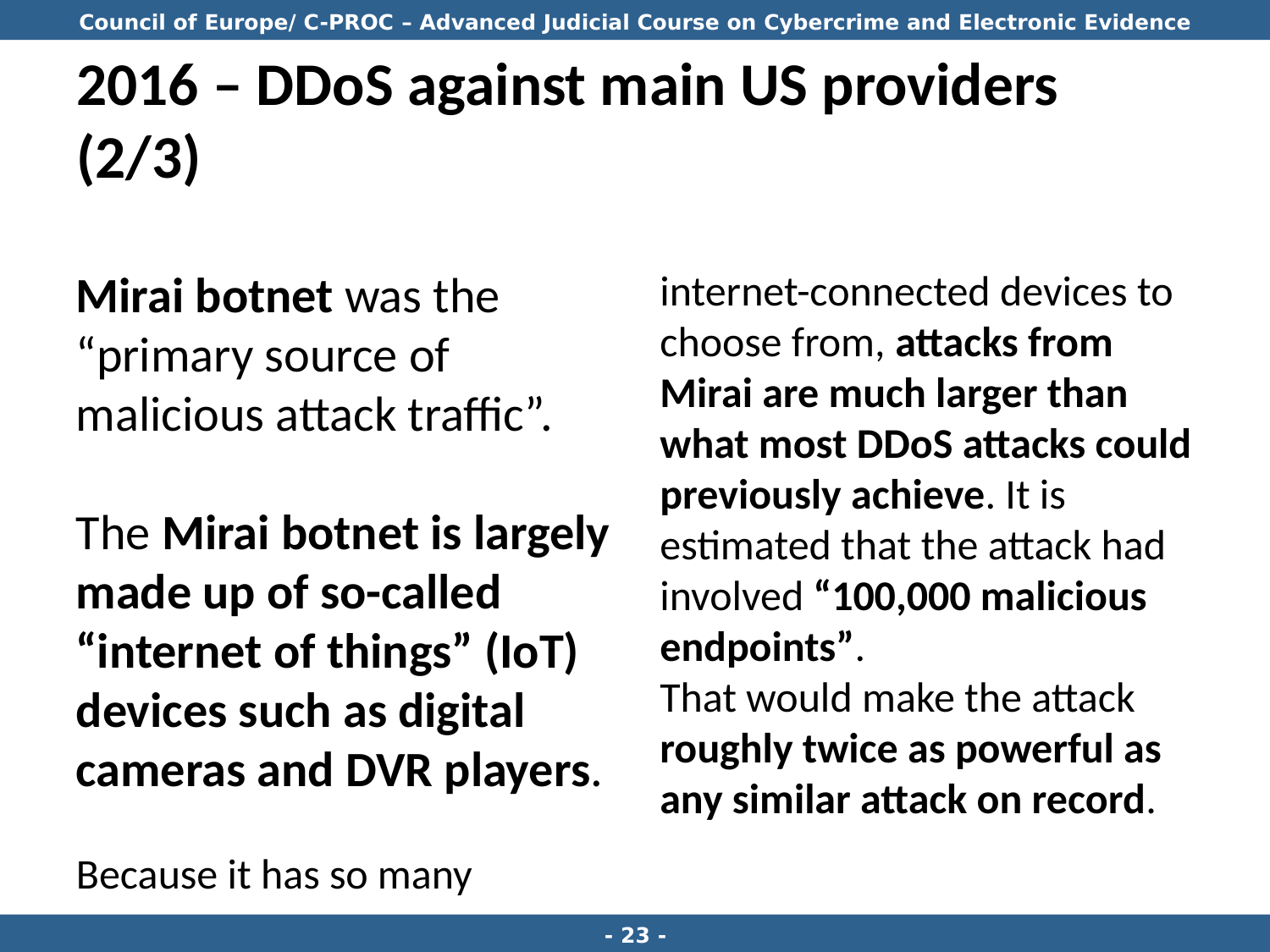

# 2016 – DDoS against main US providers (2/3)
Mirai botnet was the “primary source of malicious attack traffic”.

The Mirai botnet is largely made up of so-called “internet of things” (IoT) devices such as digital cameras and DVR players.

Because it has so many internet-connected devices to choose from, attacks from Mirai are much larger than what most DDoS attacks could previously achieve. It is estimated that the attack had involved “100,000 malicious endpoints”.
That would make the attack roughly twice as powerful as any similar attack on record.